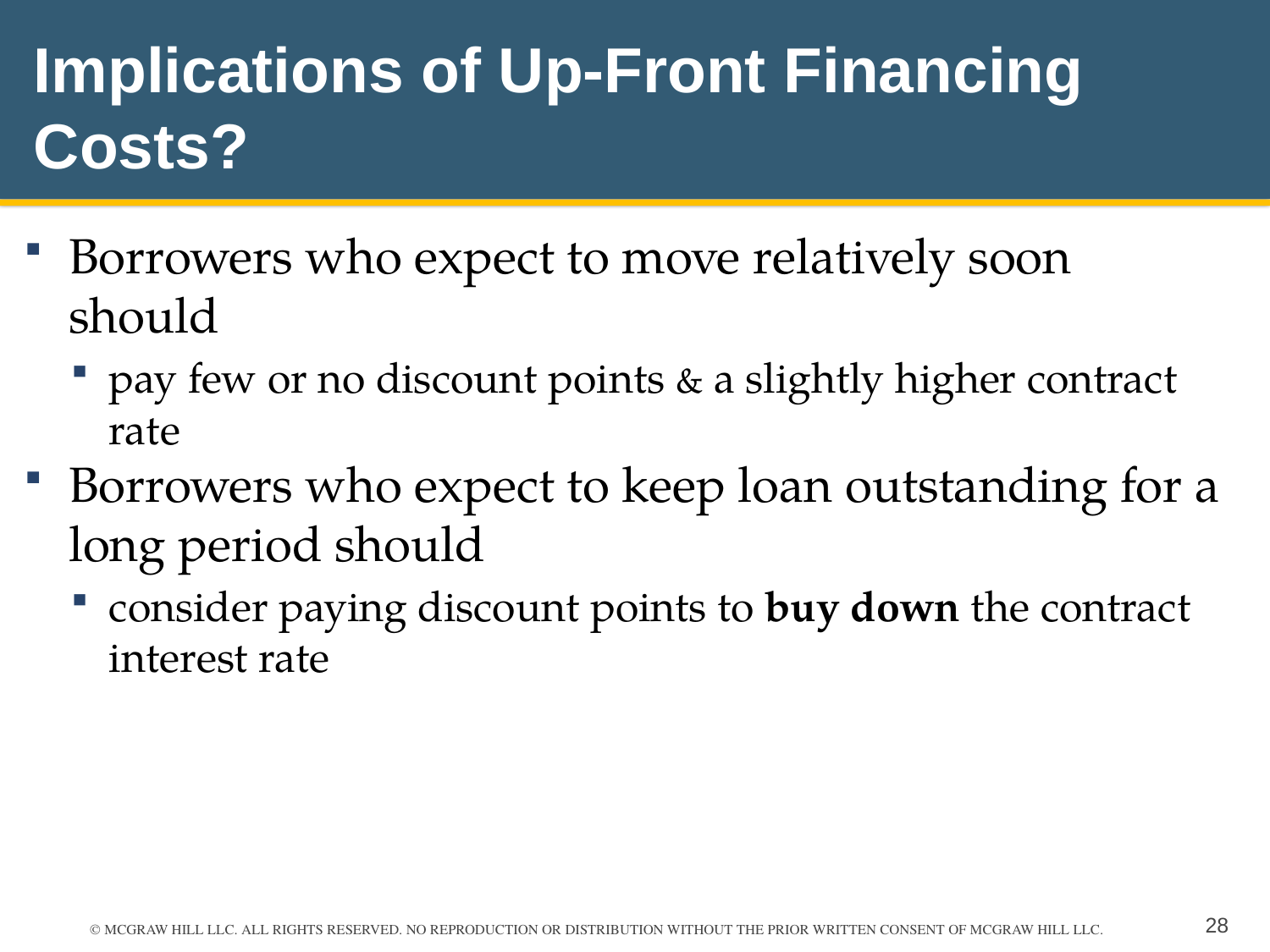

# Implications of Up-Front Financing Costs?
Borrowers who expect to move relatively soon should
pay few or no discount points & a slightly higher contract rate
Borrowers who expect to keep loan outstanding for a long period should
consider paying discount points to buy down the contract interest rate
© MCGRAW HILL LLC. ALL RIGHTS RESERVED. NO REPRODUCTION OR DISTRIBUTION WITHOUT THE PRIOR WRITTEN CONSENT OF MCGRAW HILL LLC.
28